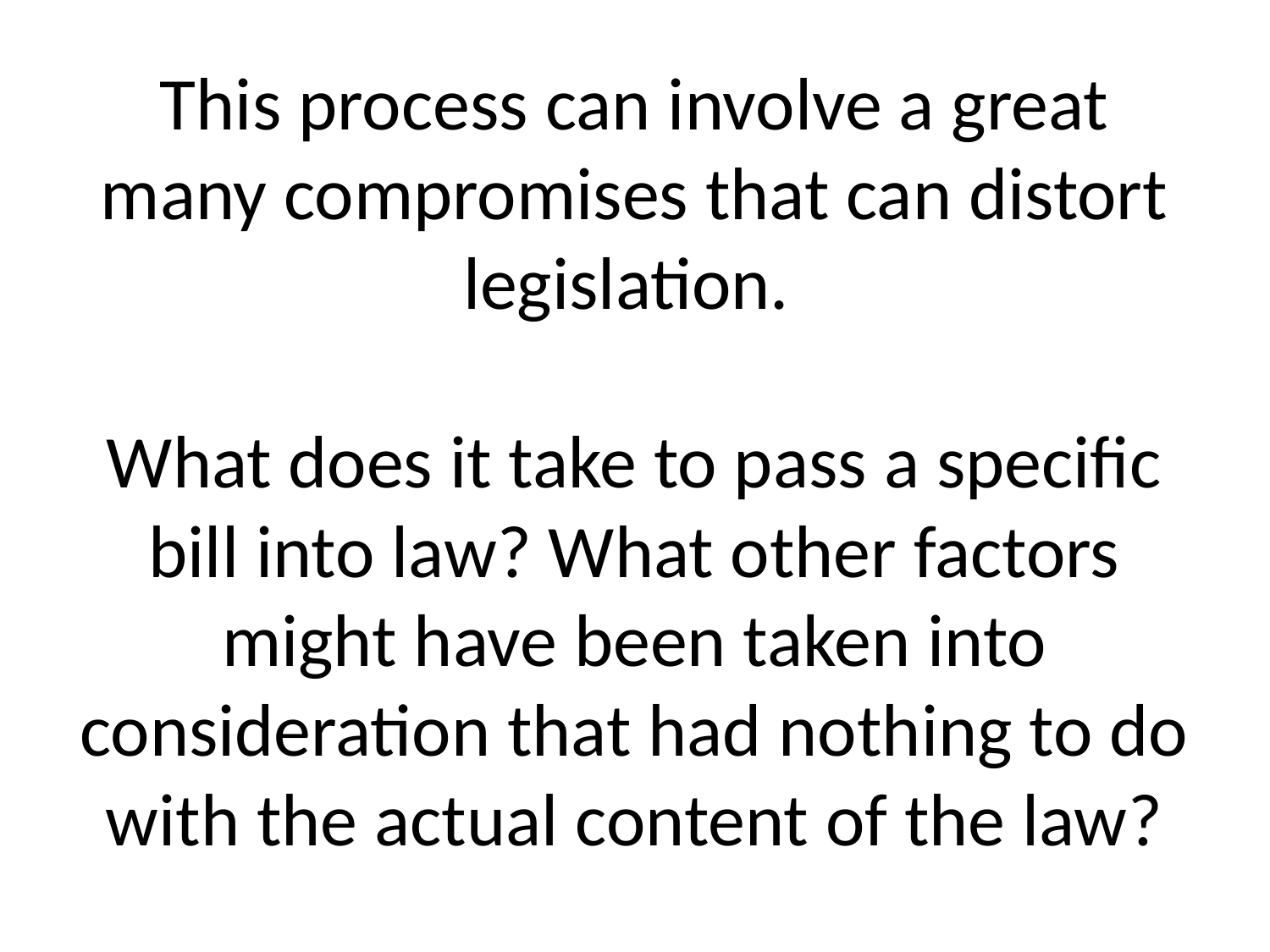

# This process can involve a great many compromises that can distort legislation. What does it take to pass a specific bill into law? What other factors might have been taken into consideration that had nothing to do with the actual content of the law?